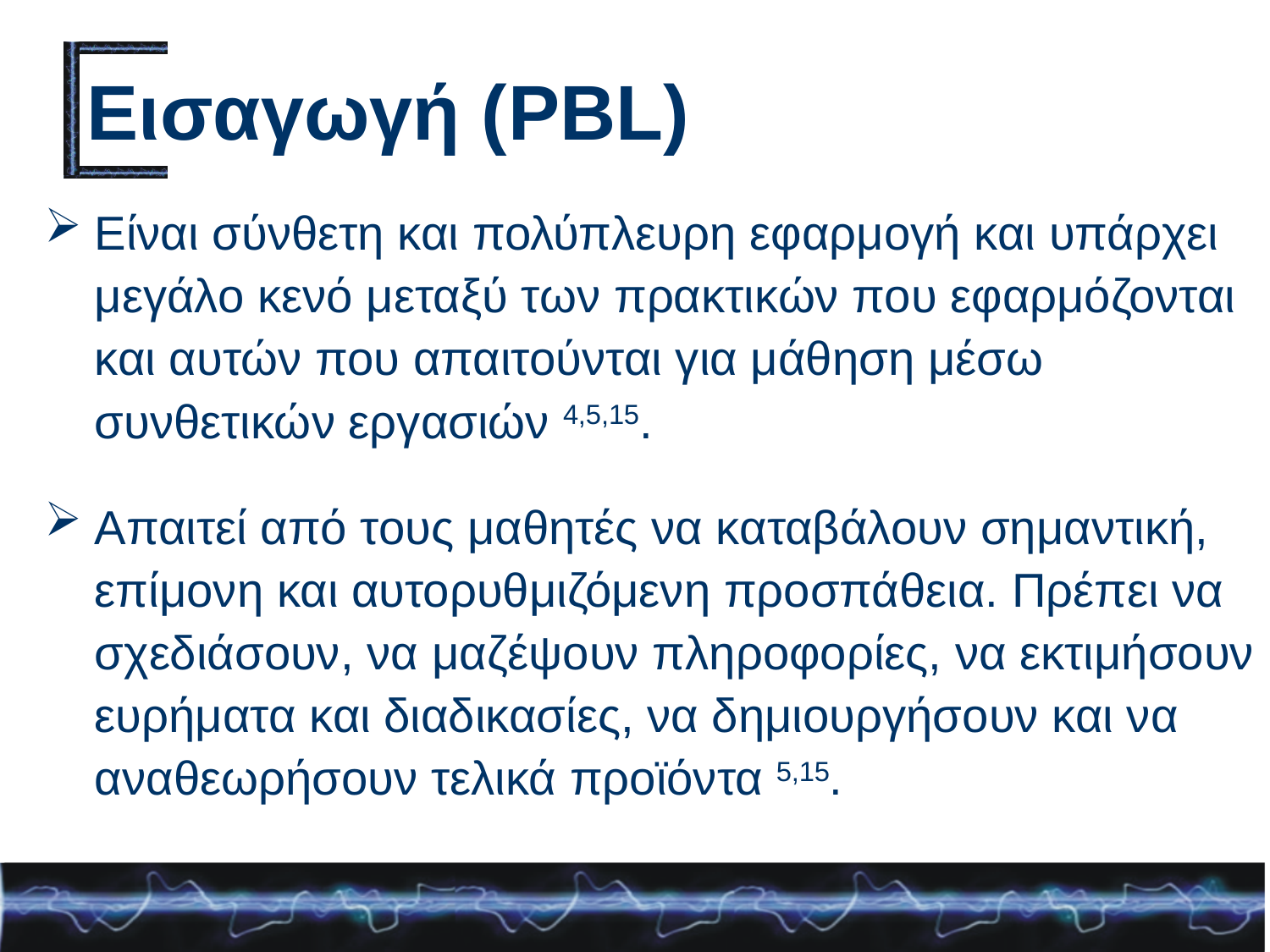

# Εισαγωγή (PBL)
Είναι σύνθετη και πολύπλευρη εφαρμογή και υπάρχει μεγάλο κενό μεταξύ των πρακτικών που εφαρμόζονται και αυτών που απαιτούνται για μάθηση μέσω συνθετικών εργασιών 4,5,15.
Απαιτεί από τους μαθητές να καταβάλουν σημαντική, επίμονη και αυτορυθμιζόμενη προσπάθεια. Πρέπει να σχεδιάσουν, να μαζέψουν πληροφορίες, να εκτιμήσουν ευρήματα και διαδικασίες, να δημιουργήσουν και να αναθεωρήσουν τελικά προϊόντα 5,15.